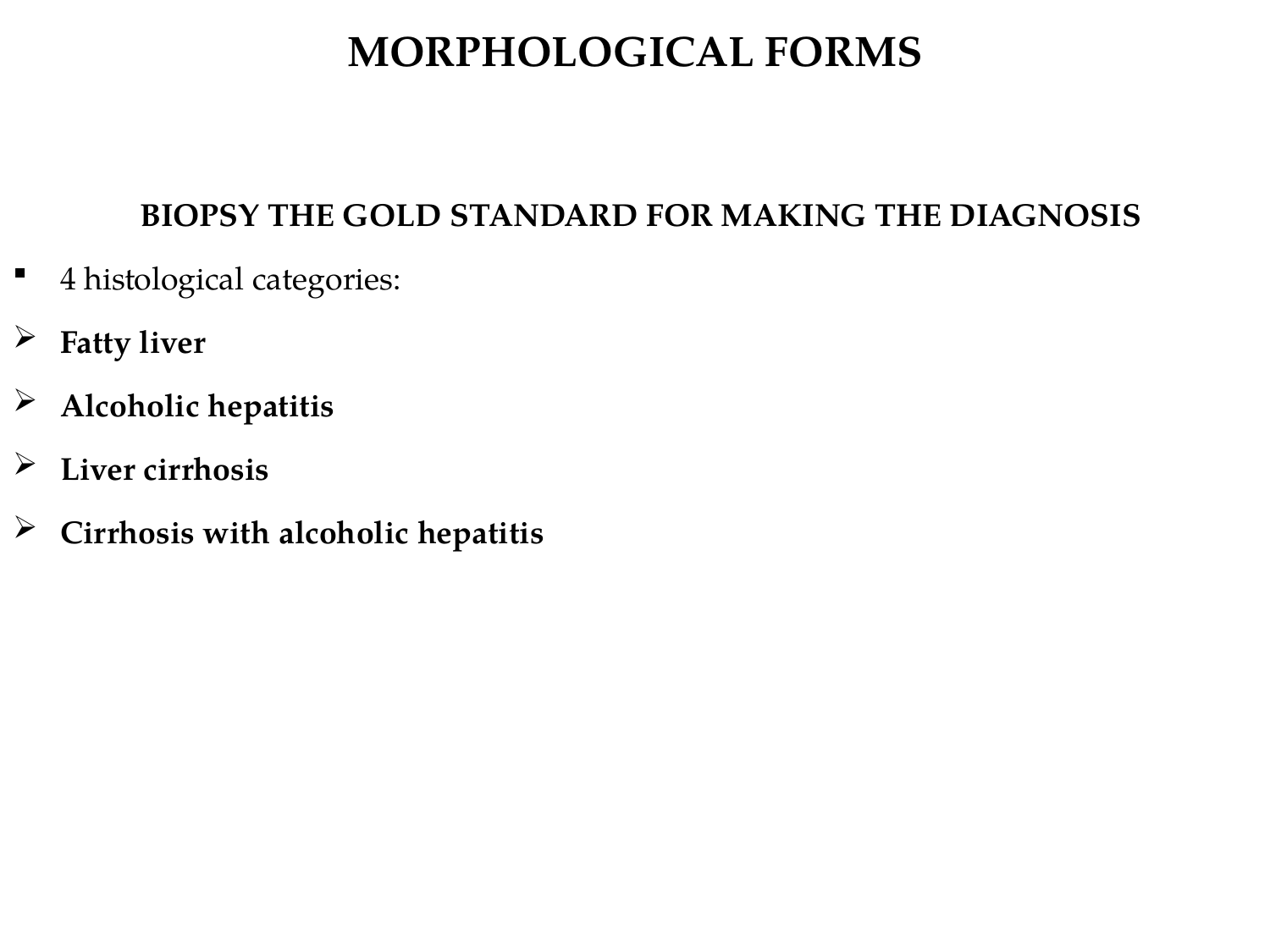

# MORPHOLOGICAL FORMS
BIOPSY THE GOLD STANDARD FOR MAKING THE DIAGNOSIS
4 histological categories:
Fatty liver
Alcoholic hepatitis
Liver cirrhosis
Cirrhosis with alcoholic hepatitis